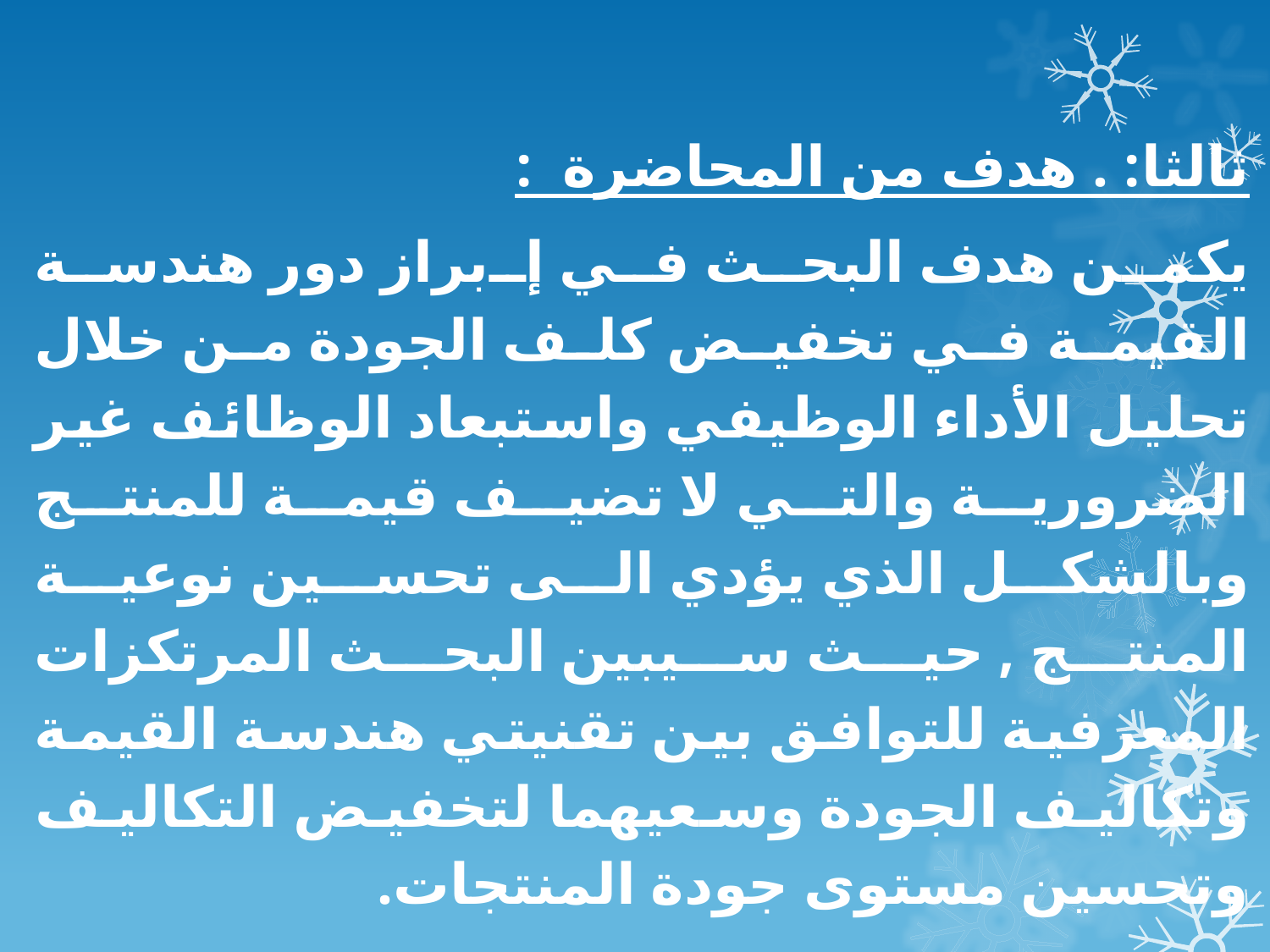

ثالثا: . هدف من المحاضرة  :
يكمن هدف البحث في إبراز دور هندسة القيمة في تخفيض كلف الجودة من خلال تحليل الأداء الوظيفي واستبعاد الوظائف غير الضرورية والتي لا تضيف قيمة للمنتج وبالشكل الذي يؤدي الى تحسين نوعية المنتج , حيث سيبين البحث المرتكزات المعرفية للتوافق بين تقنيتي هندسة القيمة وتكاليف الجودة وسعيهما لتخفيض التكاليف وتحسين مستوى جودة المنتجات.